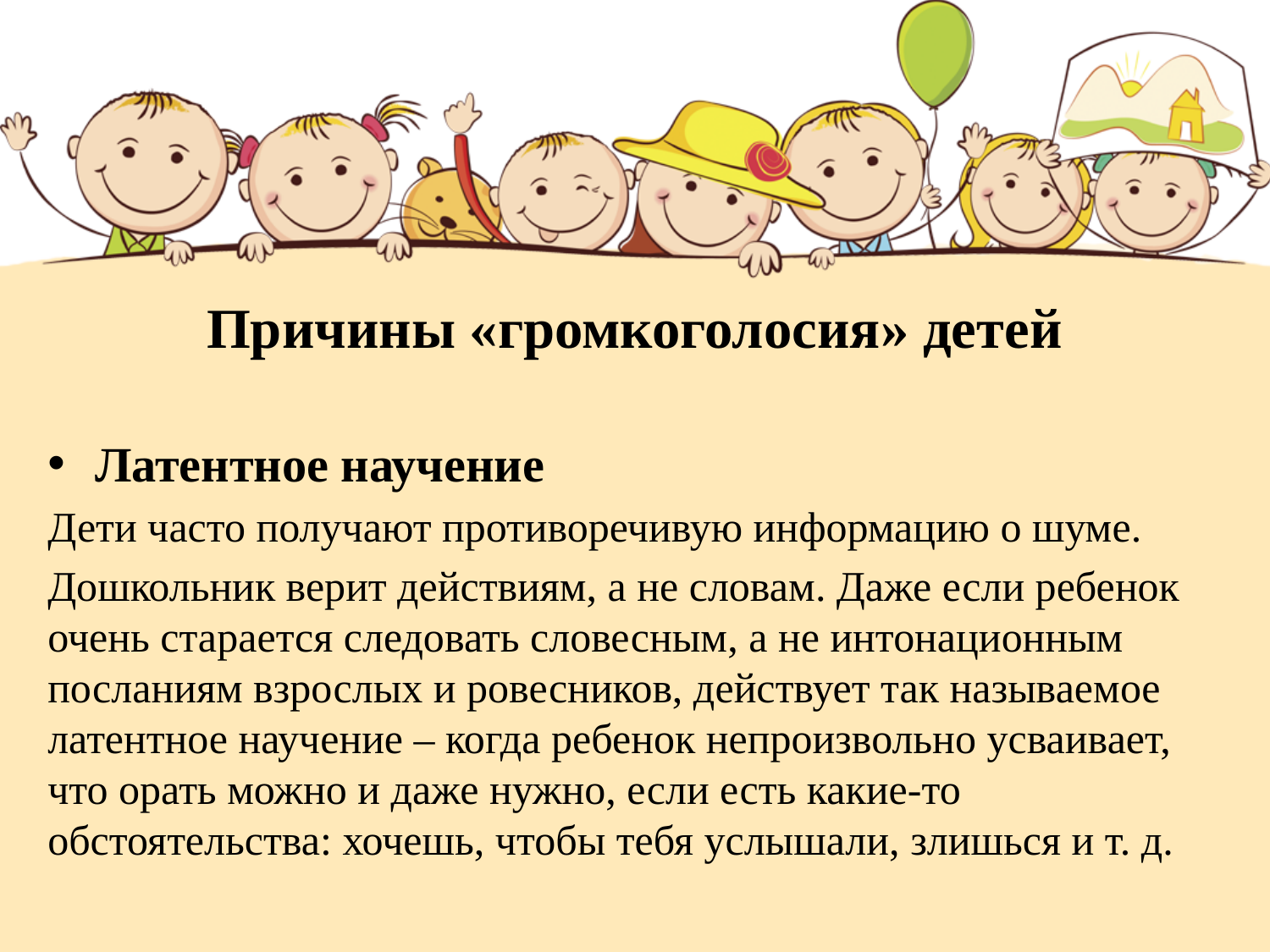

# Причины «громкоголосия» детей
Латентное научение
Дети часто получают противоречивую информацию о шуме.
Дошкольник верит действиям, а не словам. Даже если ребенок очень старается следовать словесным, а не интонационным посланиям взрослых и ровесников, действует так называемое латентное научение – когда ребенок непроизвольно усваивает, что орать можно и даже нужно, если есть какие-то обстоятельства: хочешь, чтобы тебя услышали, злишься и т. д.